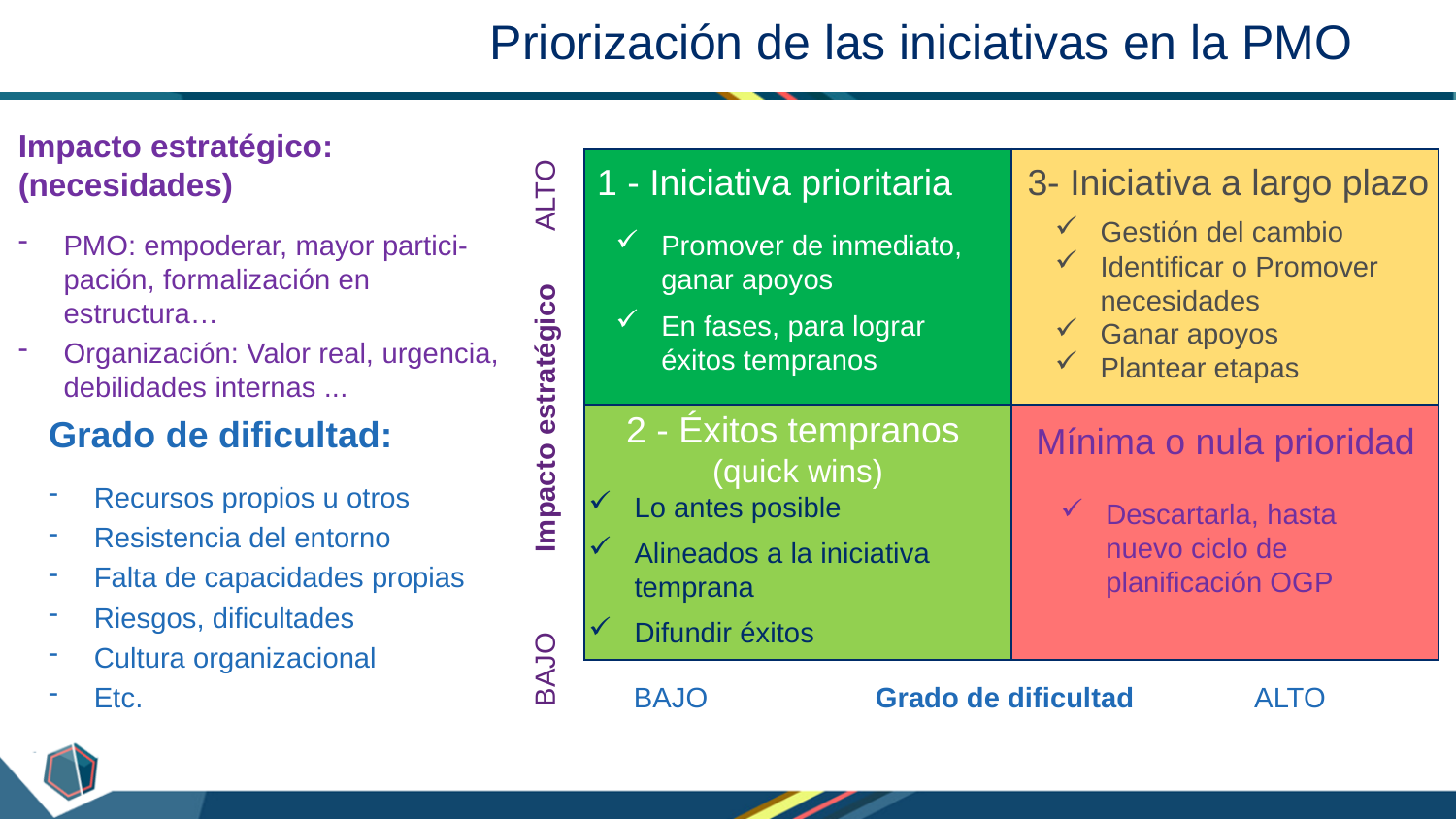

Priorización de las iniciativas en la PMO
Impacto estratégico: (necesidades)
PMO: empoderar, mayor partici-pación, formalización en estructura…
Organización: Valor real, urgencia, debilidades internas ...
|  |  |
| --- | --- |
|  |  |
3- Iniciativa a largo plazo
Gestión del cambio
Identificar o Promover necesidades
Ganar apoyos
Plantear etapas
1 - Iniciativa prioritaria
Promover de inmediato, ganar apoyos
En fases, para lograr éxitos tempranos
BAJO          Impacto estratégico	     ALTO
2 - Éxitos tempranos
(quick wins)
Lo antes posible
Alineados a la iniciativa temprana
Difundir éxitos
Grado de dificultad:
Recursos propios u otros
Resistencia del entorno
Falta de capacidades propias
Riesgos, dificultades
Cultura organizacional
Etc.
Mínima o nula prioridad
Descartarla, hasta nuevo ciclo de planificación OGP
BAJO	            Grado de dificultad	     ALTO